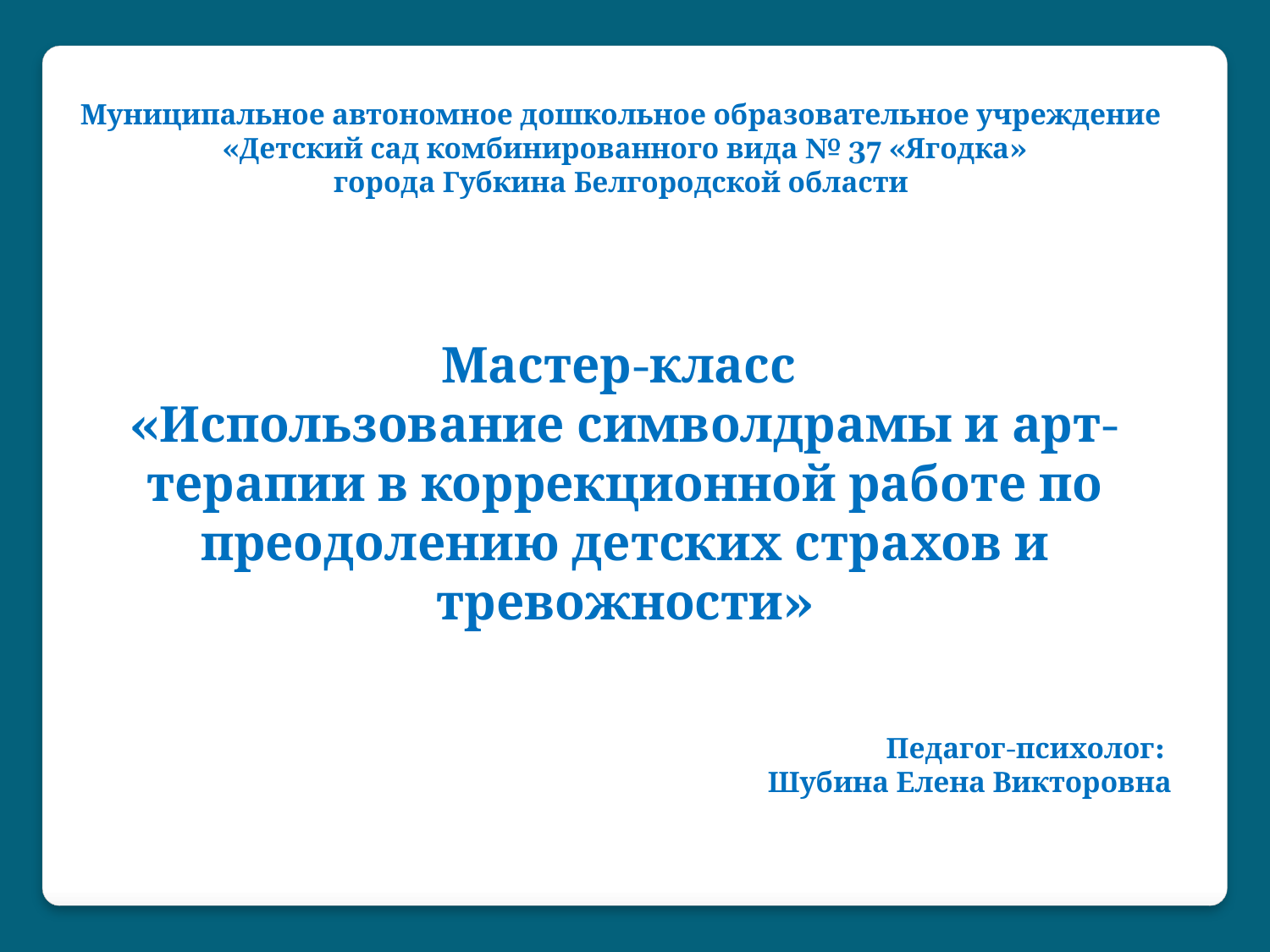

Муниципальное автономное дошкольное образовательное учреждение
«Детский сад комбинированного вида № 37 «Ягодка»
города Губкина Белгородской области

Мастер-класс
«Использование символдрамы и арт-терапии в коррекционной работе по преодолению детских страхов и тревожности»

Педагог-психолог:
Шубина Елена Викторовна